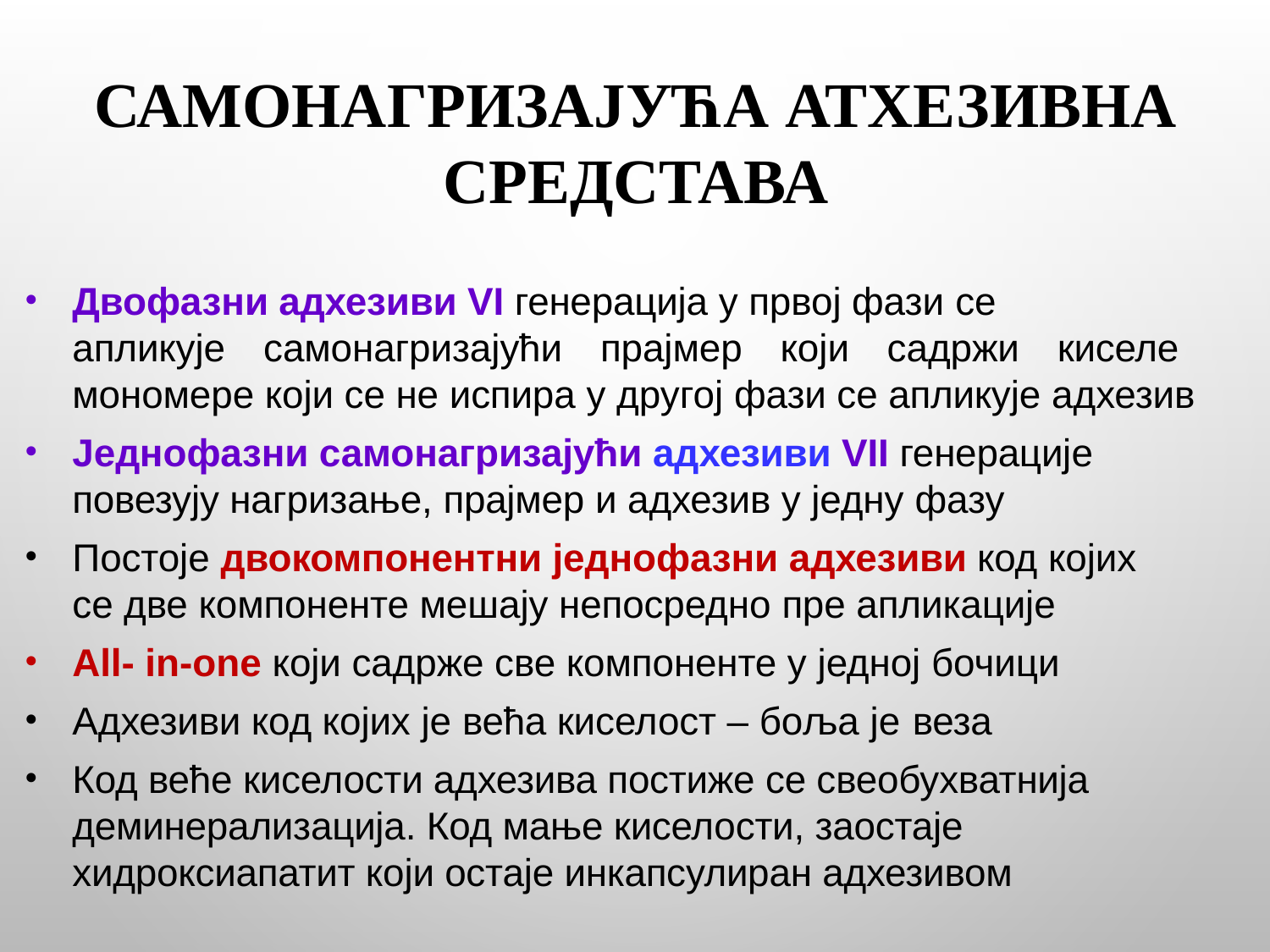

# Самонагризајућа атхезивна средстава
Двофазни адхезиви VI генерација у првој фази се
апликује самонагризајући прајмер који садржи киселе  мономере који се не испира у другој фази се апликује адхезив
Једнофазни самонагризајући адхезиви VII генерације повезују нагризање, прајмер и адхезив у једну фазу
Постоје двокомпонентни једнофазни адхезиви код којих се две компоненте мешају непосредно пре апликације
All- in-one који садрже све компоненте у једној бочици
Адхезиви код којих је већа киселост – боља је веза
Код веће киселости адхезива постиже се свеобухватнија деминерализација. Код мање киселости, заостаје хидроксиапатит који остаје инкапсулиран адхезивом